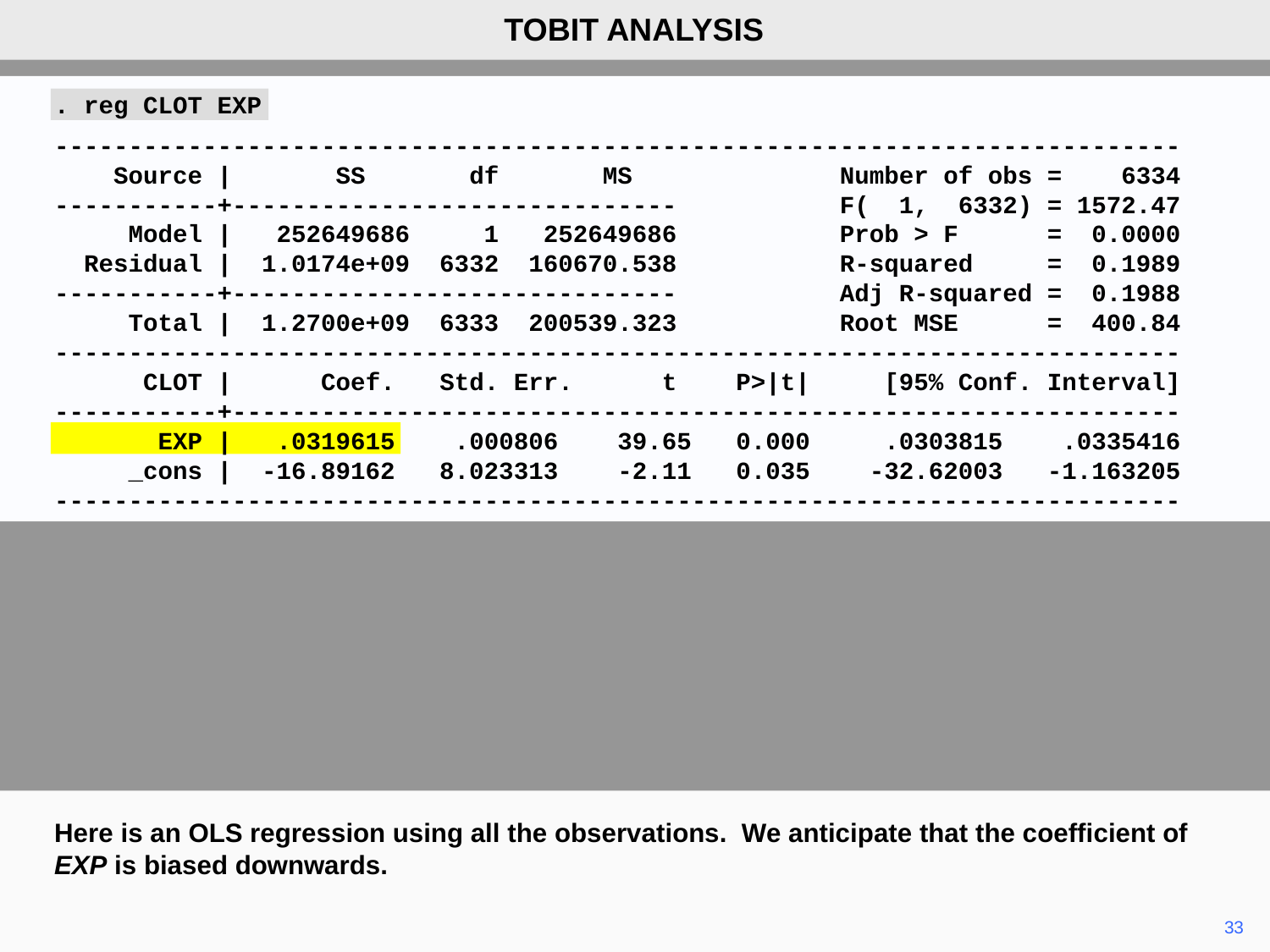

TOBIT ANALYSIS

. reg CLOT EXP
----------------------------------------------------------------------------
    Source |       SS       df       MS              Number of obs =    6334
-----------+------------------------------           F(  1,  6332) = 1572.47
     Model |   252649686     1   252649686           Prob > F      =  0.0000
  Residual |  1.0174e+09  6332  160670.538           R-squared     =  0.1989
-----------+------------------------------           Adj R-squared =  0.1988
     Total |  1.2700e+09  6333  200539.323           Root MSE      =  400.84
----------------------------------------------------------------------------
      CLOT |      Coef.   Std. Err.      t    P>|t|     [95% Conf. Interval]
-----------+----------------------------------------------------------------
       EXP |   .0319615    .000806    39.65   0.000     .0303815    .0335416
     _cons |  -16.89162   8.023313    -2.11   0.035    -32.62003   -1.163205
----------------------------------------------------------------------------

Here is an OLS regression using all the observations.  We anticipate that the coefficient of EXP is biased downwards.
	33